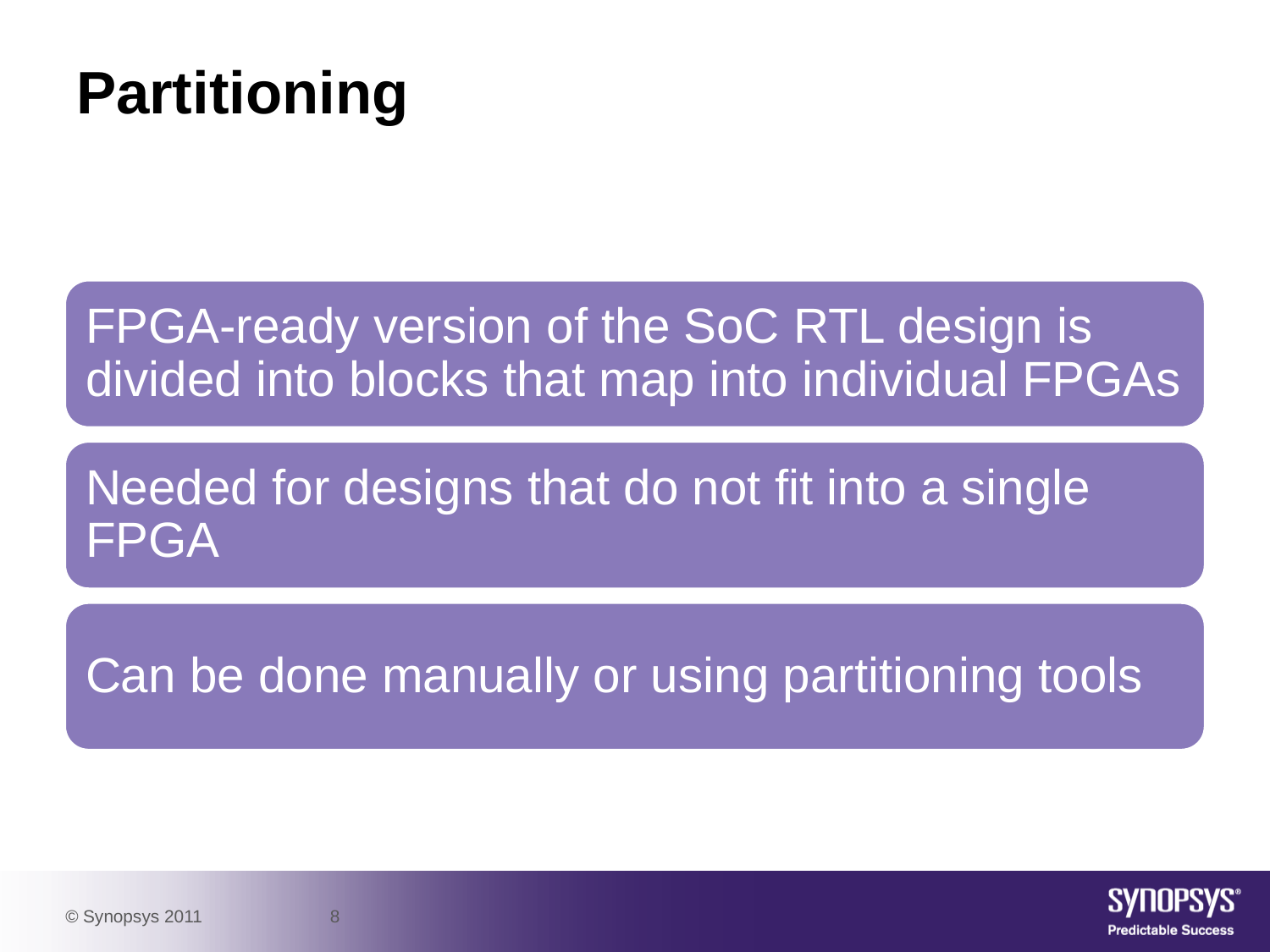

# Partitioning
FPGA-ready version of the SoC RTL design is divided into blocks that map into individual FPGAs
Needed for designs that do not fit into a single FPGA
Can be done manually or using partitioning tools